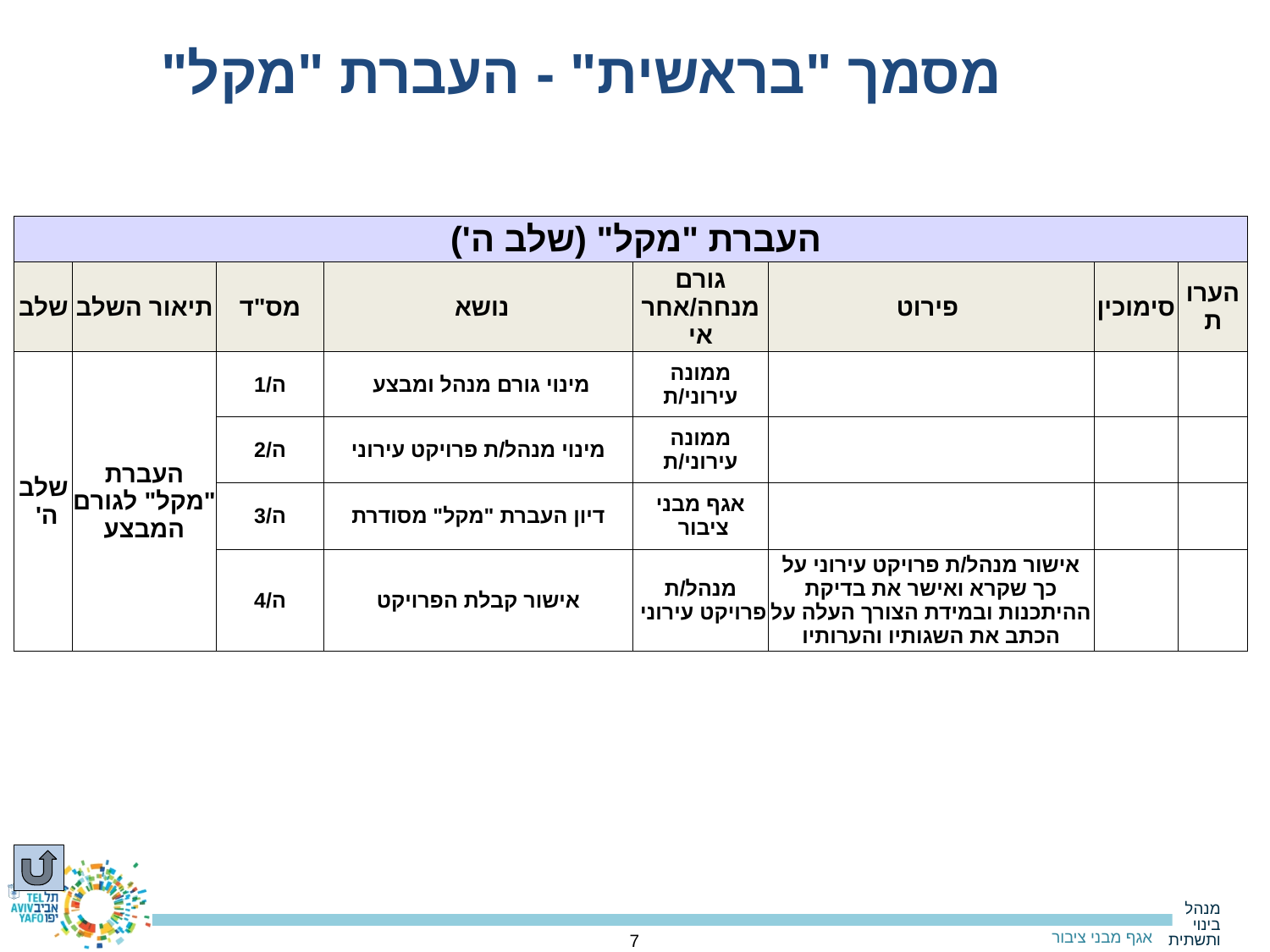

מסמך "בראשית" - העברת "מקל"
| העברת "מקל" (שלב ה') |  |  |  |  |  |  |  |
| --- | --- | --- | --- | --- | --- | --- | --- |
| שלב | תיאור השלב | מס"ד | נושא | גורם מנחה/אחראי | פירוט | סימוכין | הערות |
| שלב ה' | העברת "מקל" לגורם המבצע | ה/1 | מינוי גורם מנהל ומבצע | ממונה עירוני/ת |  |  |  |
|  |  | ה/2 | מינוי מנהל/ת פרויקט עירוני | ממונה עירוני/ת |  |  |  |
|  |  | ה/3 | דיון העברת "מקל" מסודרת | אגף מבני ציבור |  |  |  |
|  |  | ה/4 | אישור קבלת הפרויקט | מנהל/ת פרויקט עירוני | אישור מנהל/ת פרויקט עירוני על כך שקרא ואישר את בדיקת ההיתכנות ובמידת הצורך העלה על הכתב את השגותיו והערותיו |  |  |